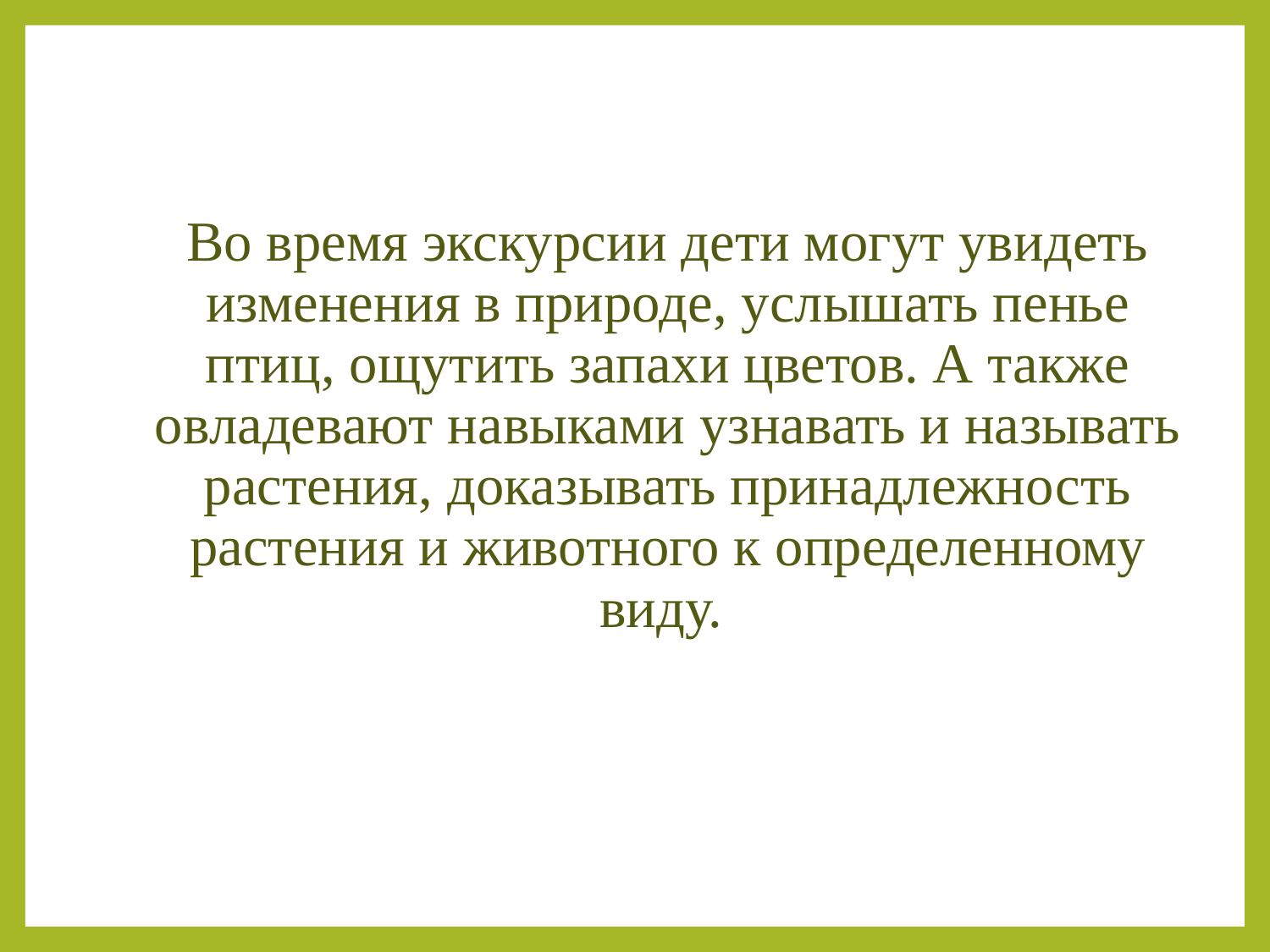

Во время экскурсии дети могут увидеть изменения в природе, услышать пенье птиц, ощутить запахи цветов. А также овладевают навыками узнавать и называть растения, доказывать принадлежность растения и животного к определенному виду.